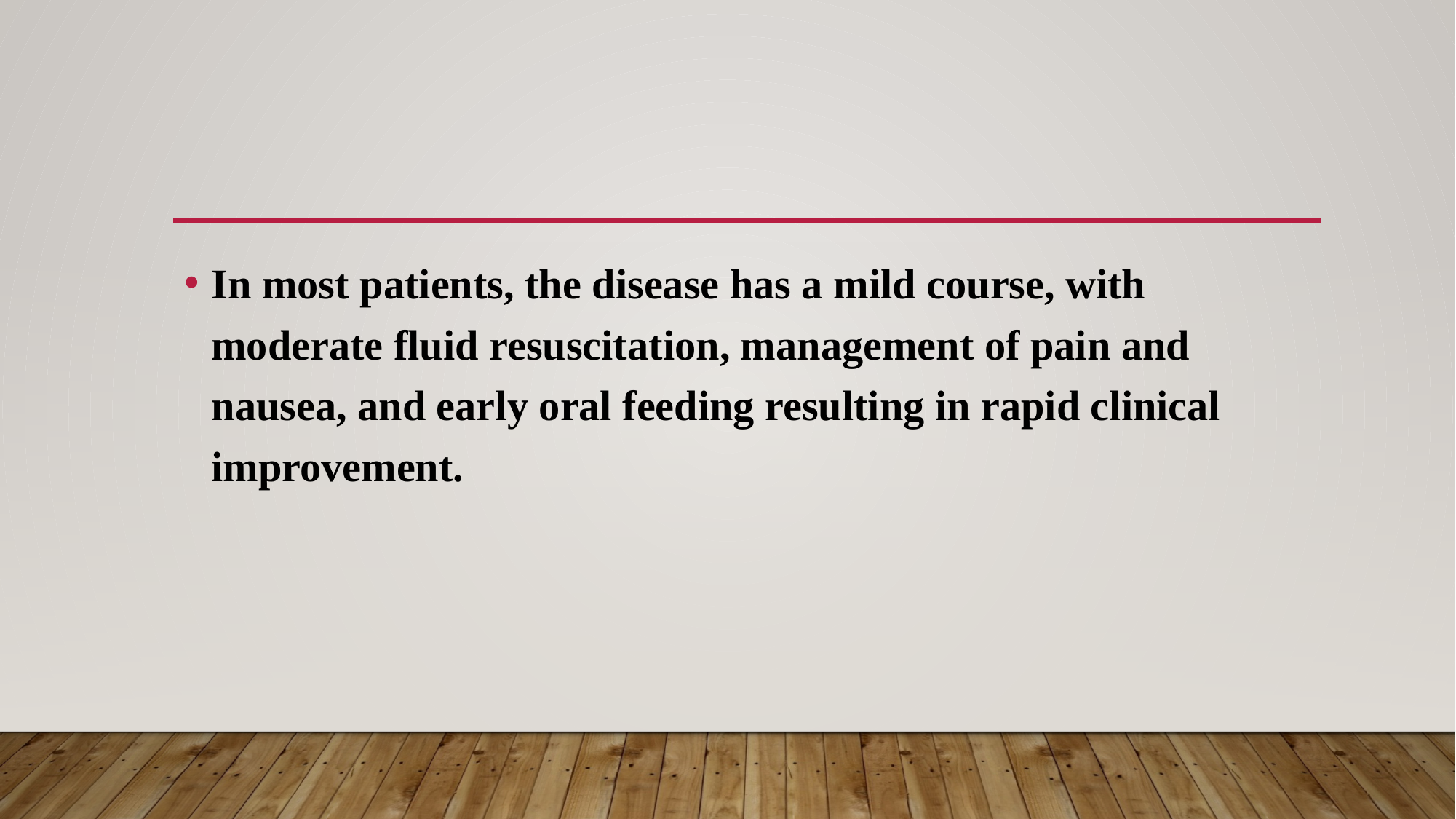

In most patients, the disease has a mild course, with moderate fluid resuscitation, management of pain and nausea, and early oral feeding resulting in rapid clinical improvement.